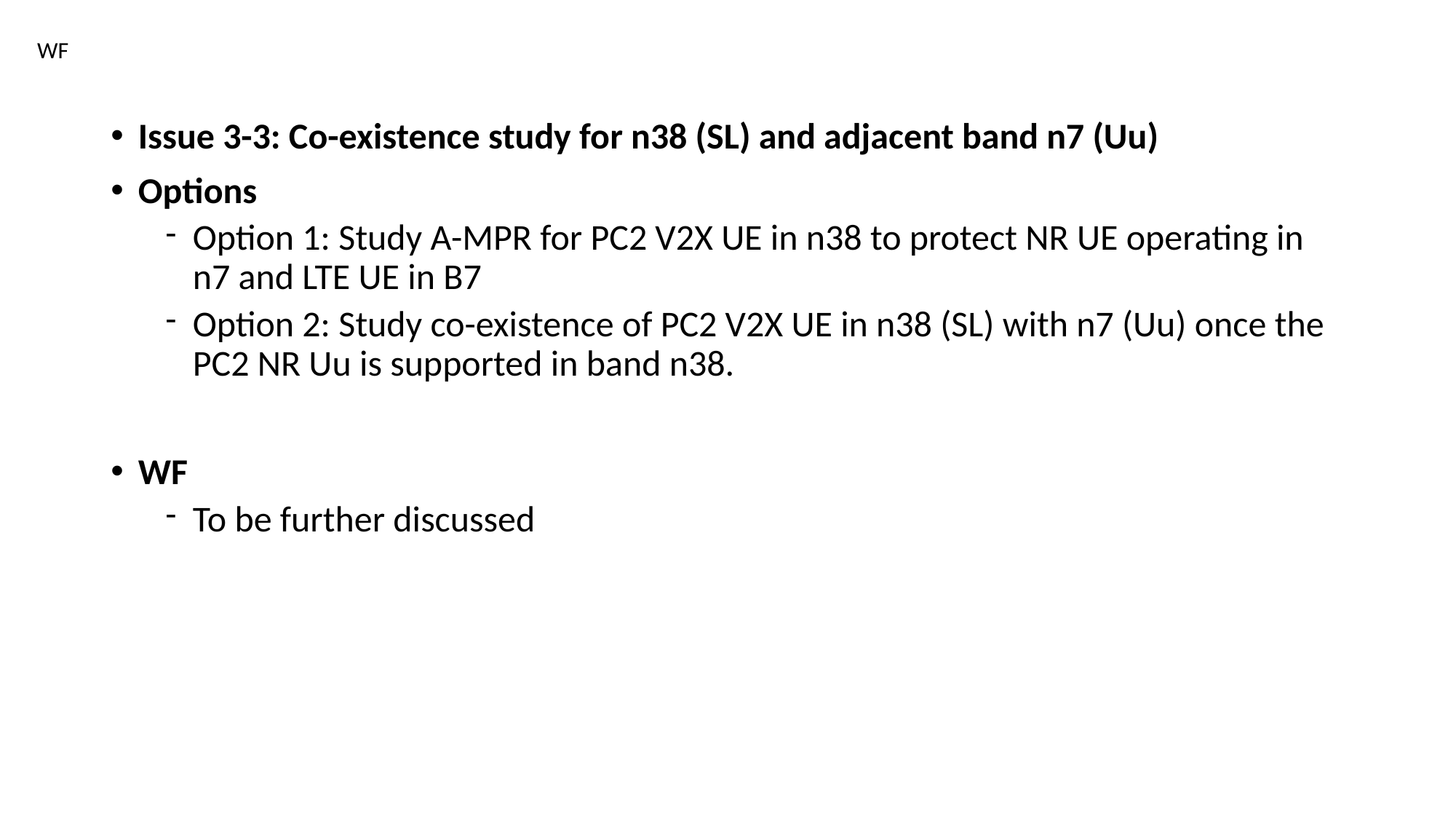

# WF
Issue 3-3: Co-existence study for n38 (SL) and adjacent band n7 (Uu)
Options
Option 1: Study A-MPR for PC2 V2X UE in n38 to protect NR UE operating in n7 and LTE UE in B7
Option 2: Study co-existence of PC2 V2X UE in n38 (SL) with n7 (Uu) once the PC2 NR Uu is supported in band n38.

WF
To be further discussed